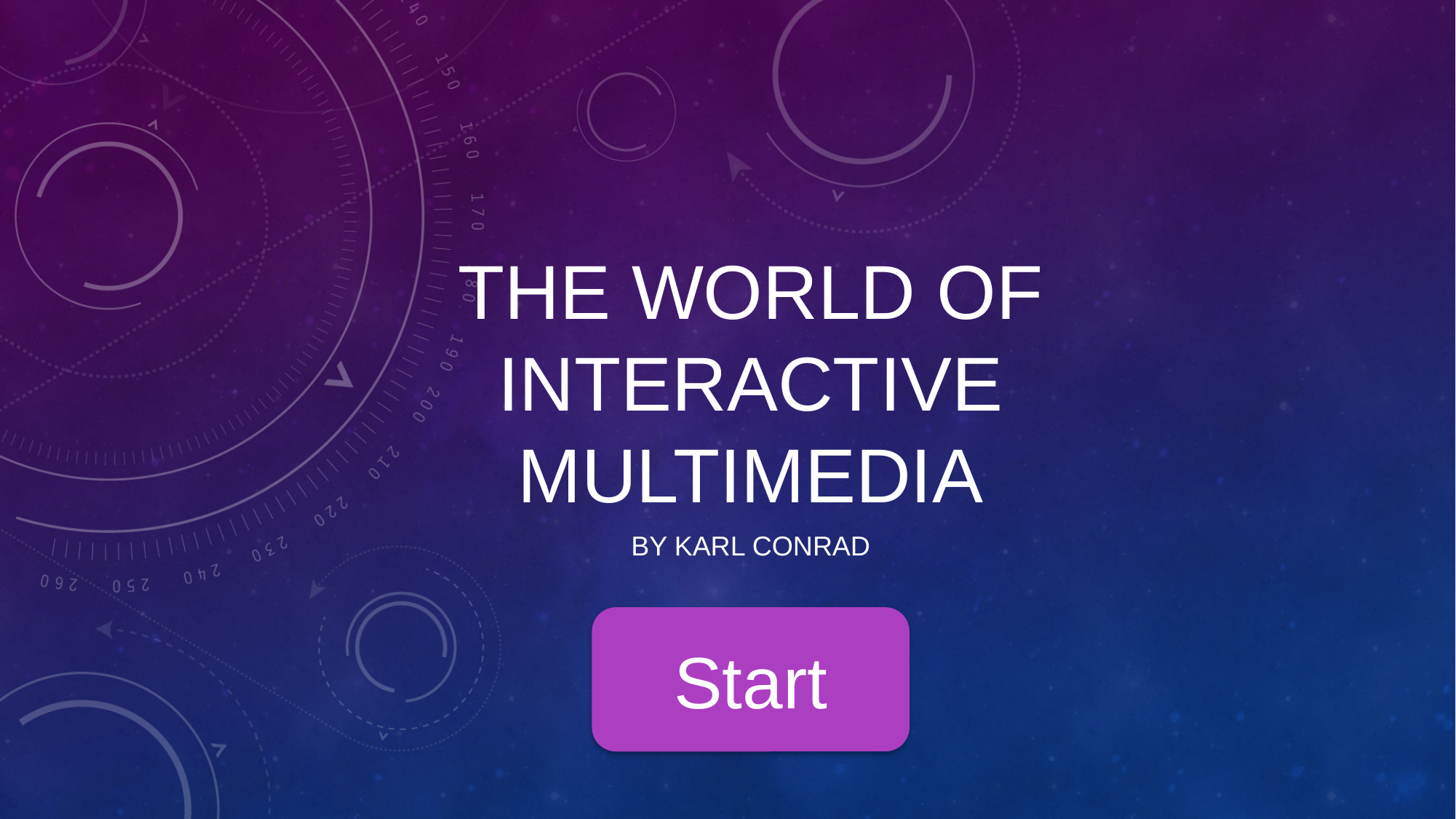

# The world of interactive multimedia
By Karl conrad
Start